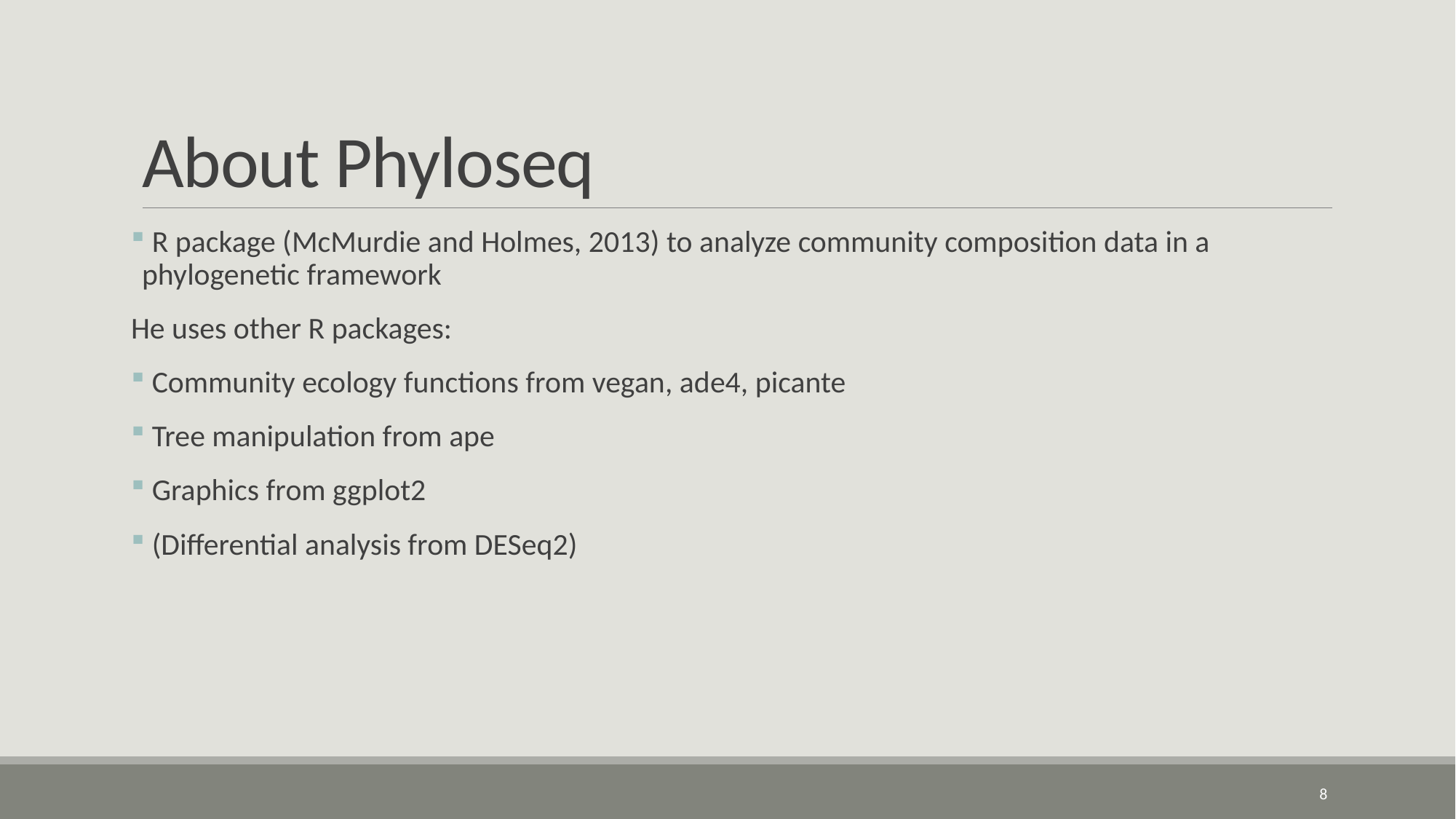

# About Phyloseq
 R package (McMurdie and Holmes, 2013) to analyze community composition data in a phylogenetic framework
He uses other R packages:
 Community ecology functions from vegan, ade4, picante
 Tree manipulation from ape
 Graphics from ggplot2
 (Differential analysis from DESeq2)
8